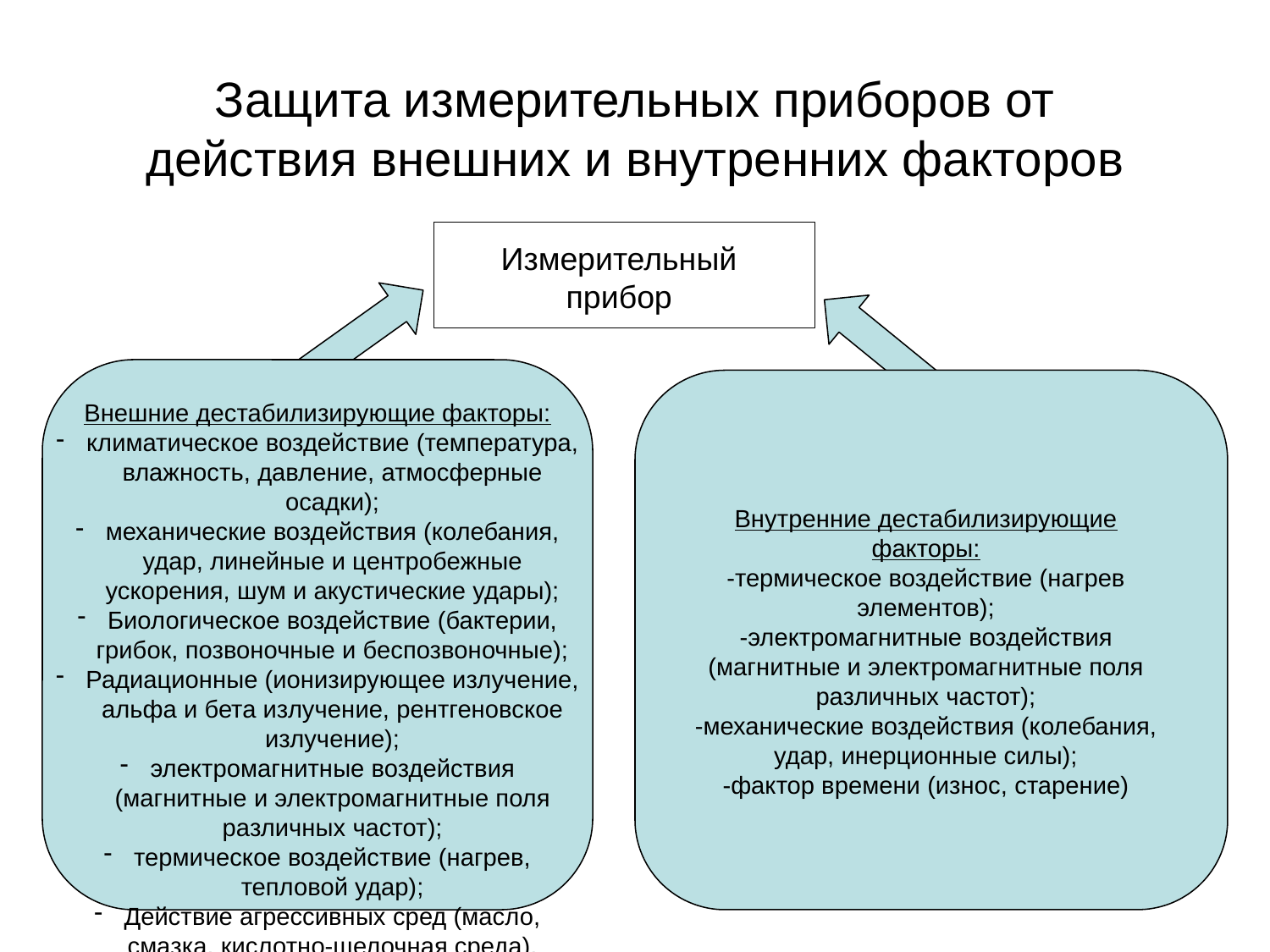

# Защита измерительных приборов от действия внешних и внутренних факторов

Измерительный прибор

Внешние дестабилизирующие факторы:
климатическое воздействие (температура, влажность, давление, атмосферные осадки);
механические воздействия (колебания, удар, линейные и центробежные ускорения, шум и акустические удары);
Биологическое воздействие (бактерии, грибок, позвоночные и беспозвоночные);
Радиационные (ионизирующее излучение, альфа и бета излучение, рентгеновское излучение);
электромагнитные воздействия (магнитные и электромагнитные поля различных частот);
термическое воздействие (нагрев, тепловой удар);
Действие агрессивных сред (масло, смазка, кислотно-щелочная среда).

Внутренние дестабилизирующие факторы:
-термическое воздействие (нагрев элементов);
-электромагнитные воздействия (магнитные и электромагнитные поля различных частот);
-механические воздействия (колебания, удар, инерционные силы);
-фактор времени (износ, старение)